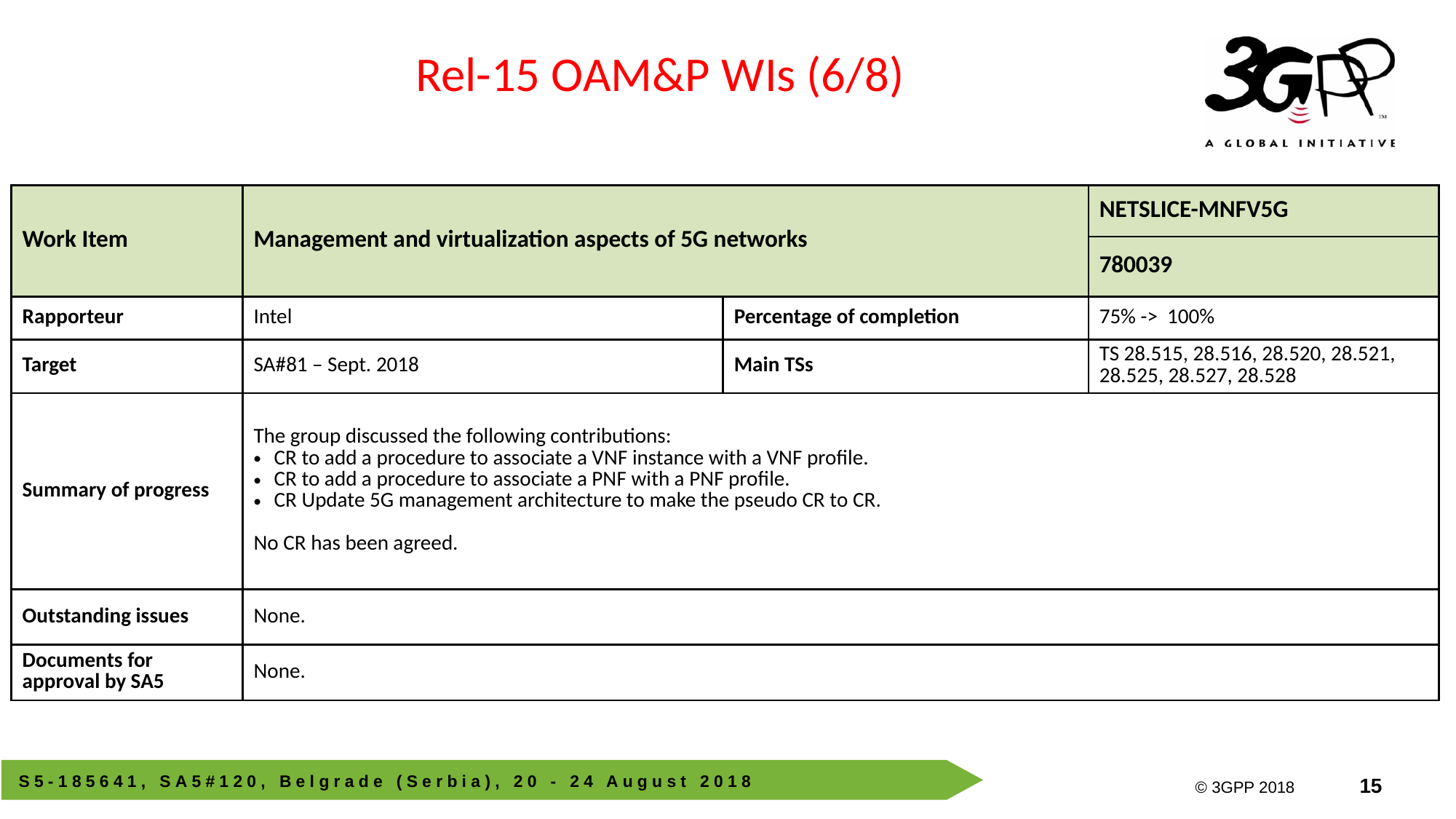

Rel-15 OAM&P WIs (6/8)
| Work Item | Management and virtualization aspects of 5G networks |  | NETSLICE-MNFV5G |
| --- | --- | --- | --- |
|  |  |  | 780039 |
| Rapporteur | Intel | Percentage of completion | 75% -> 100% |
| Target | SA#81 – Sept. 2018 | Main TSs | TS 28.515, 28.516, 28.520, 28.521, 28.525, 28.527, 28.528 |
| Summary of progress | The group discussed the following contributions: CR to add a procedure to associate a VNF instance with a VNF profile. CR to add a procedure to associate a PNF with a PNF profile. CR Update 5G management architecture to make the pseudo CR to CR. No CR has been agreed. |  |  |
| Outstanding issues | None. |  |  |
| Documents for approval by SA5 | None. |  |  |